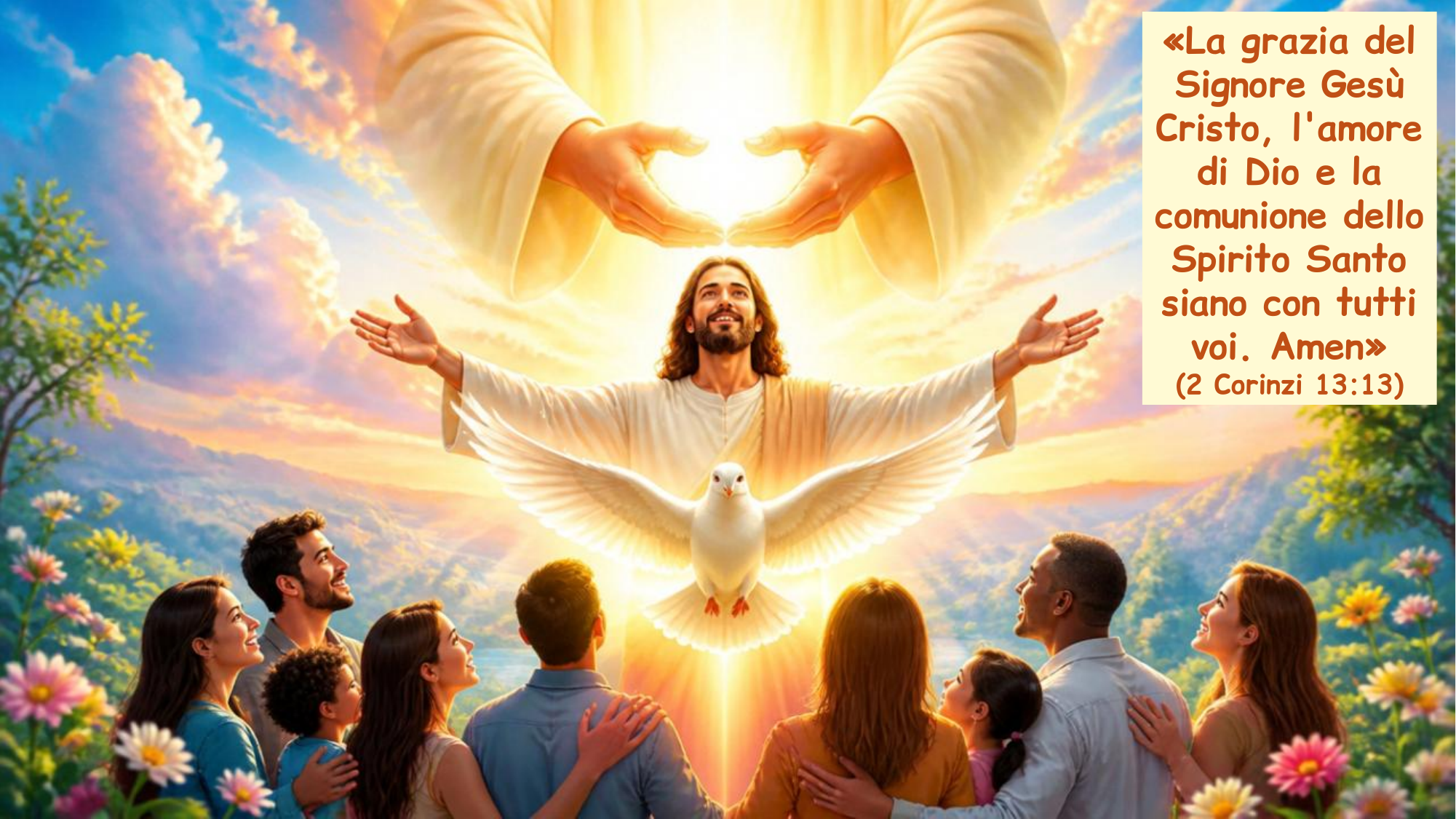

«La grazia del Signore Gesù Cristo, l'amore di Dio e la comunione dello Spirito Santo siano con tutti voi. Amen»
(2 Corinzi 13:13)